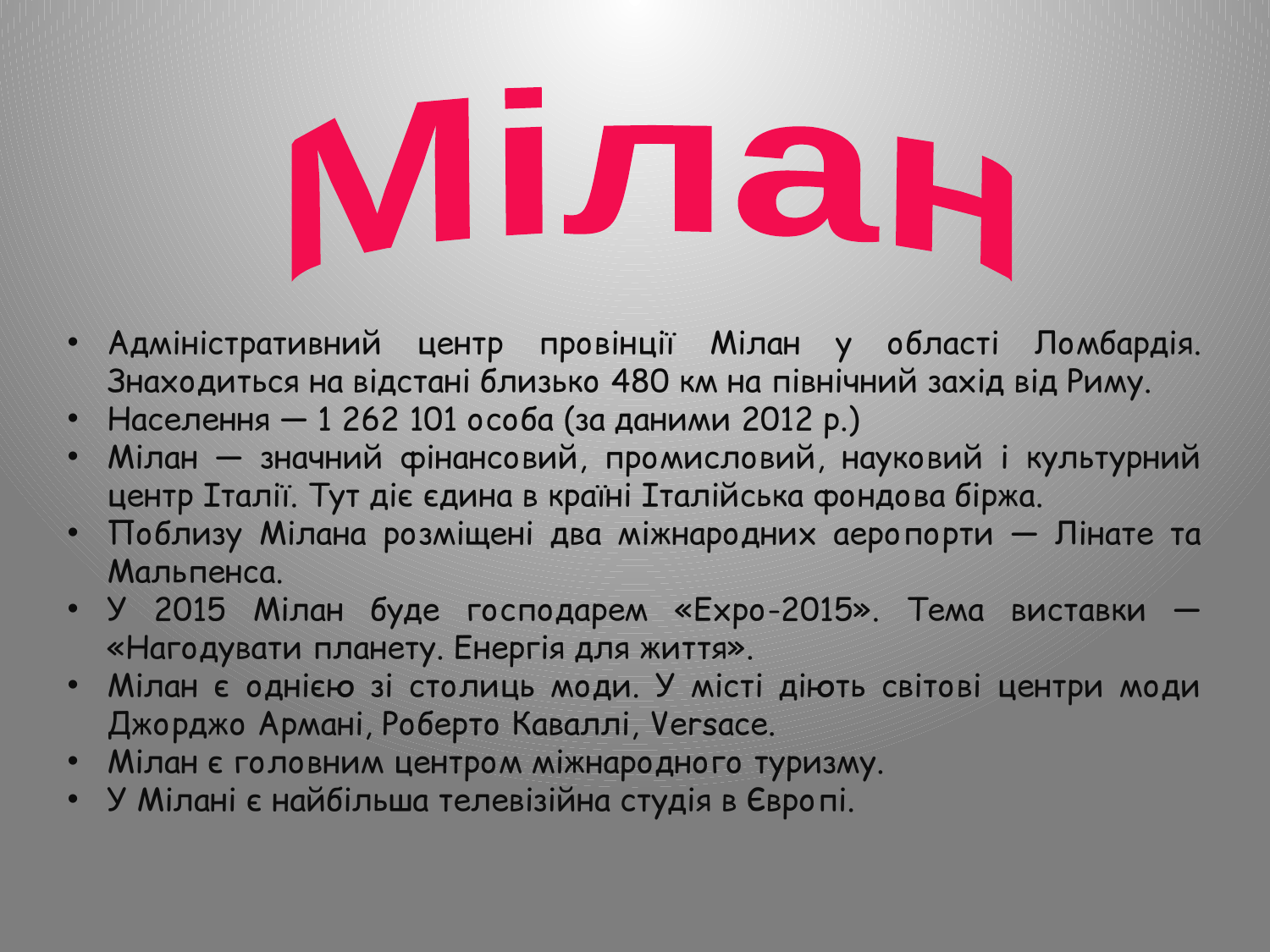

Мілан
Адміністративний центр провінції Мілан у області Ломбардія. Знаходиться на відстані близько 480 км на північний захід від Риму.
Населення — 1 262 101 особа (за даними 2012 р.)
Мілан — значний фінансовий, промисловий, науковий і культурний центр Італії. Тут діє єдина в країні Італійська фондова біржа.
Поблизу Мілана розміщені два міжнародних аеропорти — Лінате та Мальпенса.
У 2015 Мілан буде господарем «Ехро-2015». Тема виставки — «Нагодувати планету. Енергія для життя».
Мілан є однією зі столиць моди. У місті діють світові центри моди Джорджо Армані, Роберто Каваллі, Versace.
Мілан є головним центром міжнародного туризму.
У Мілані є найбільша телевізійна студія в Європі.